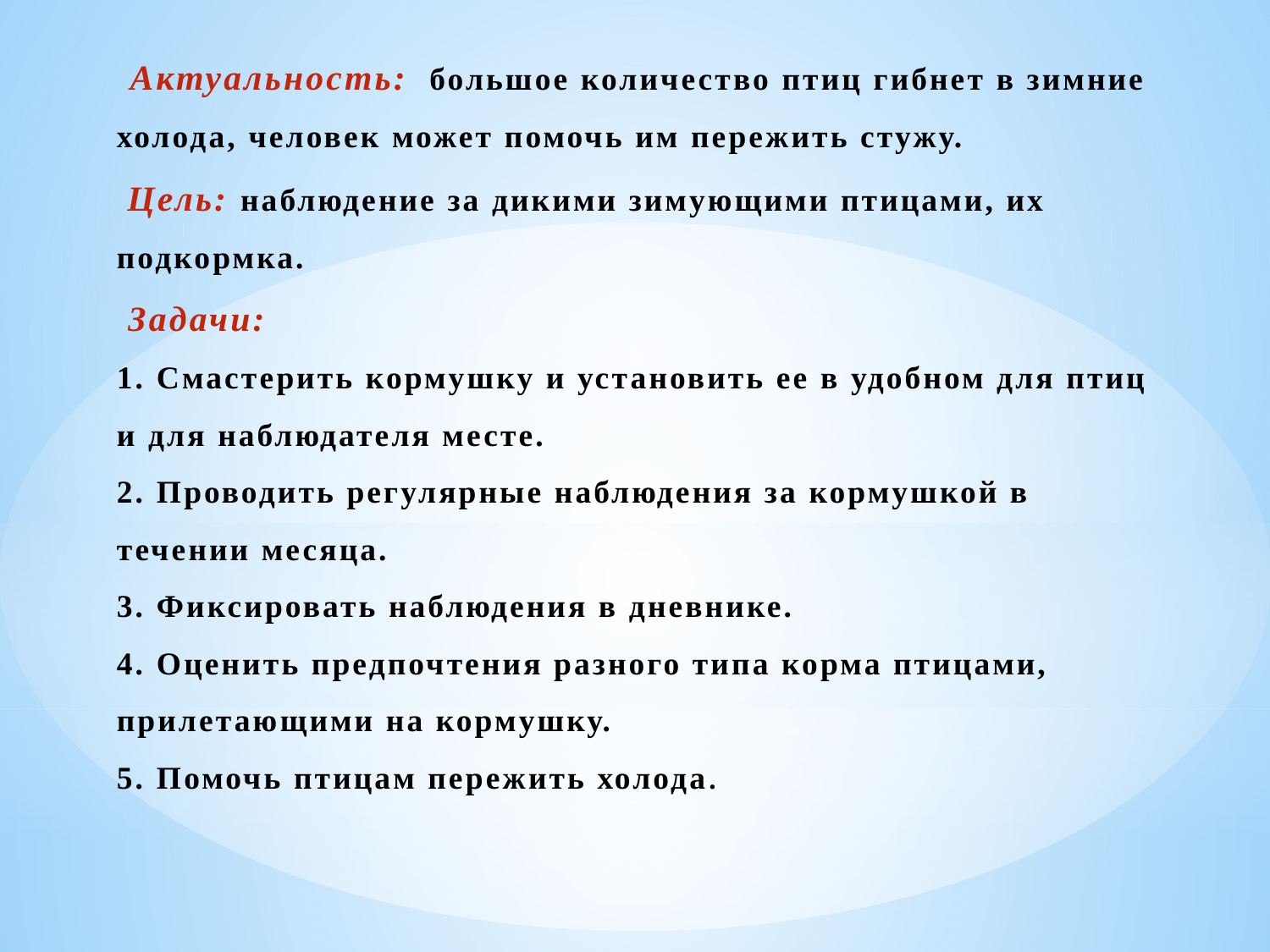

# Актуальность:  большое количество птиц гибнет в зимние холода, человек может помочь им пережить стужу. Цель: наблюдение за дикими зимующими птицами, их подкормка. Задачи: 1. Смастерить кормушку и установить ее в удобном для птиц и для наблюдателя месте. 2. Проводить регулярные наблюдения за кормушкой в течении месяца. 3. Фиксировать наблюдения в дневнике. 4. Оценить предпочтения разного типа корма птицами, прилетающими на кормушку. 5. Помочь птицам пережить холода.